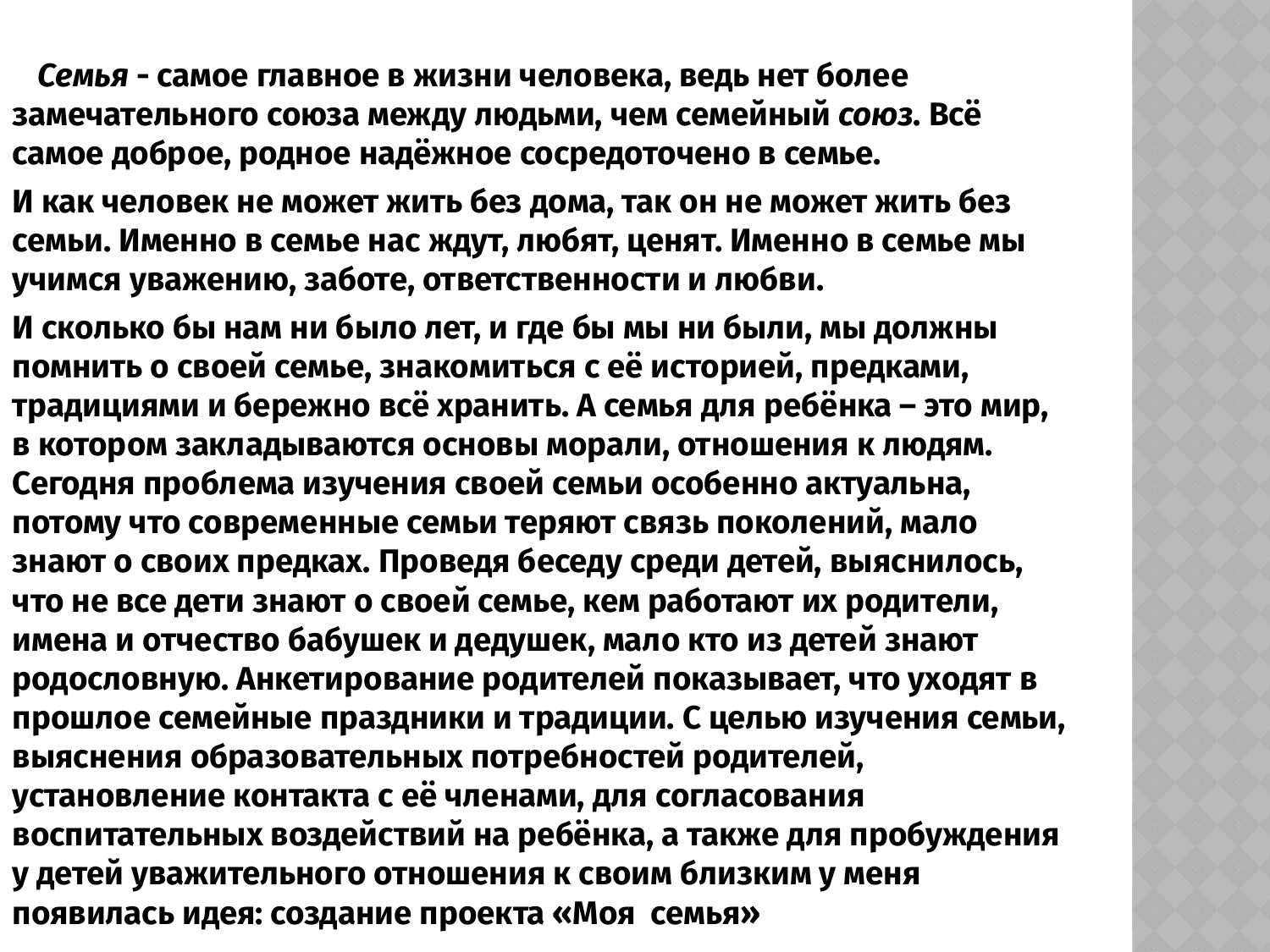

Семья - самое главное в жизни человека, ведь нет более замечательного союза между людьми, чем семейный союз. Всё самое доброе, родное надёжное сосредоточено в семье.
И как человек не может жить без дома, так он не может жить без семьи. Именно в семье нас ждут, любят, ценят. Именно в семье мы учимся уважению, заботе, ответственности и любви.
И сколько бы нам ни было лет, и где бы мы ни были, мы должны помнить о своей семье, знакомиться с её историей, предками, традициями и бережно всё хранить. А семья для ребёнка – это мир, в котором закладываются основы морали, отношения к людям. Сегодня проблема изучения своей семьи особенно актуальна, потому что современные семьи теряют связь поколений, мало знают о своих предках. Проведя беседу среди детей, выяснилось, что не все дети знают о своей семье, кем работают их родители, имена и отчество бабушек и дедушек, мало кто из детей знают родословную. Анкетирование родителей показывает, что уходят в прошлое семейные праздники и традиции. С целью изучения семьи, выяснения образовательных потребностей родителей, установление контакта с её членами, для согласования воспитательных воздействий на ребёнка, а также для пробуждения у детей уважительного отношения к своим близким у меня появилась идея: создание проекта «Моя  семья»